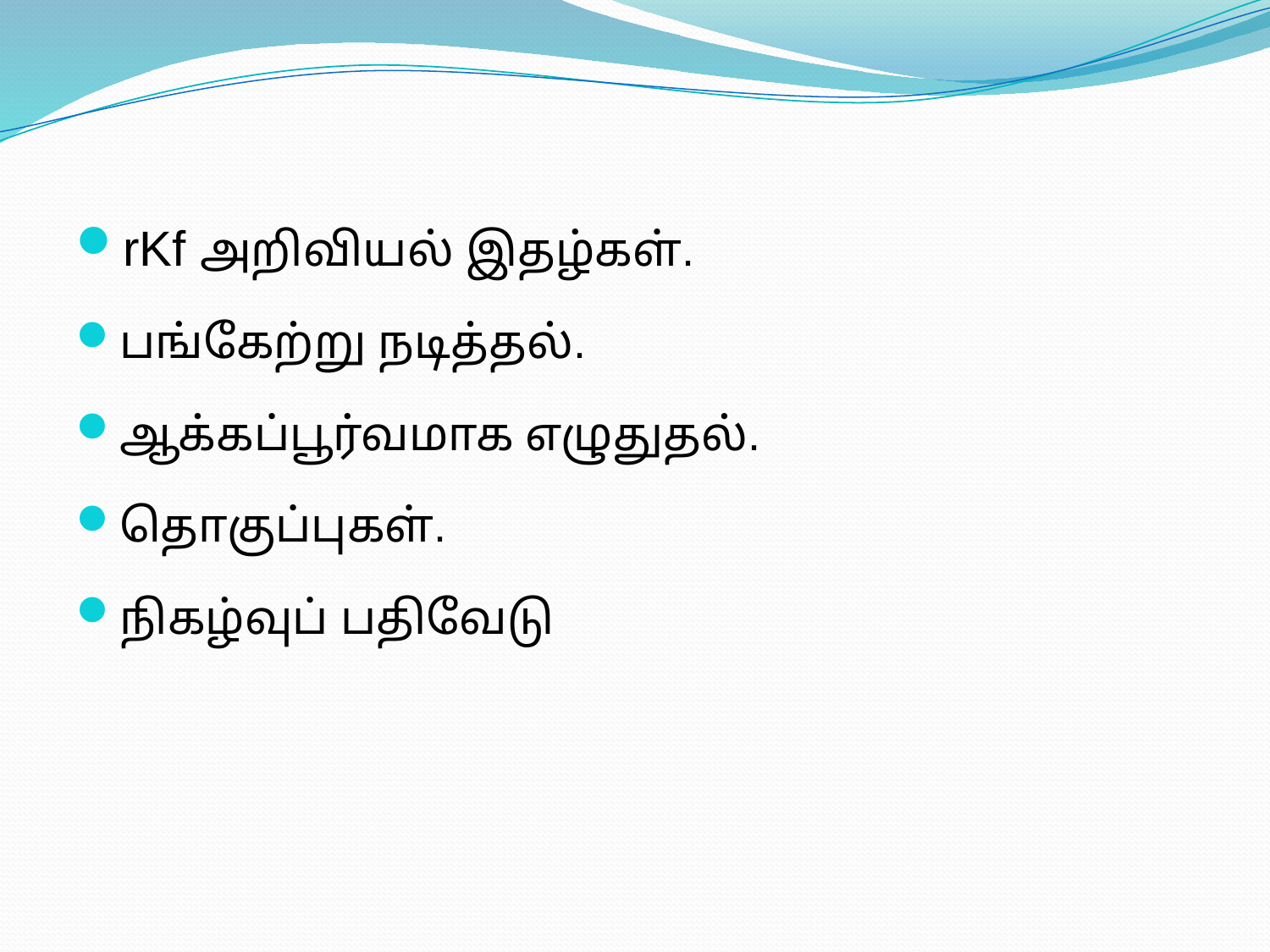

rKf அறிவியல் இதழ்கள்.
பங்கேற்று நடித்தல்.
ஆக்கப்பூர்வமாக எழுதுதல்.
தொகுப்புகள்.
நிகழ்வுப் பதிவேடு